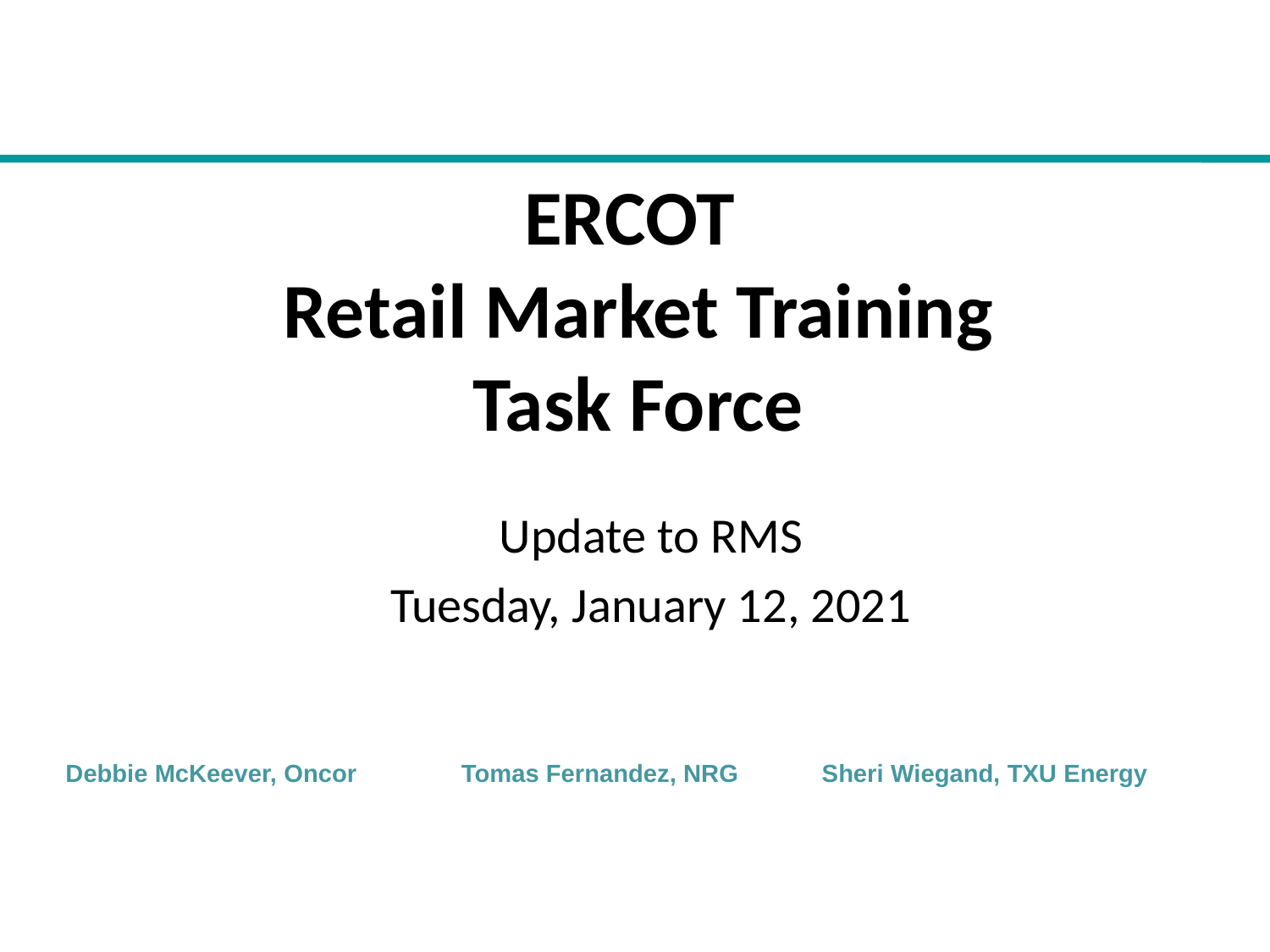

# ERCOT Retail Market Training Task Force
Update to RMS
Tuesday, January 12, 2021

Debbie McKeever, Oncor               Tomas Fernandez, NRG            Sheri Wiegand, TXU Energy